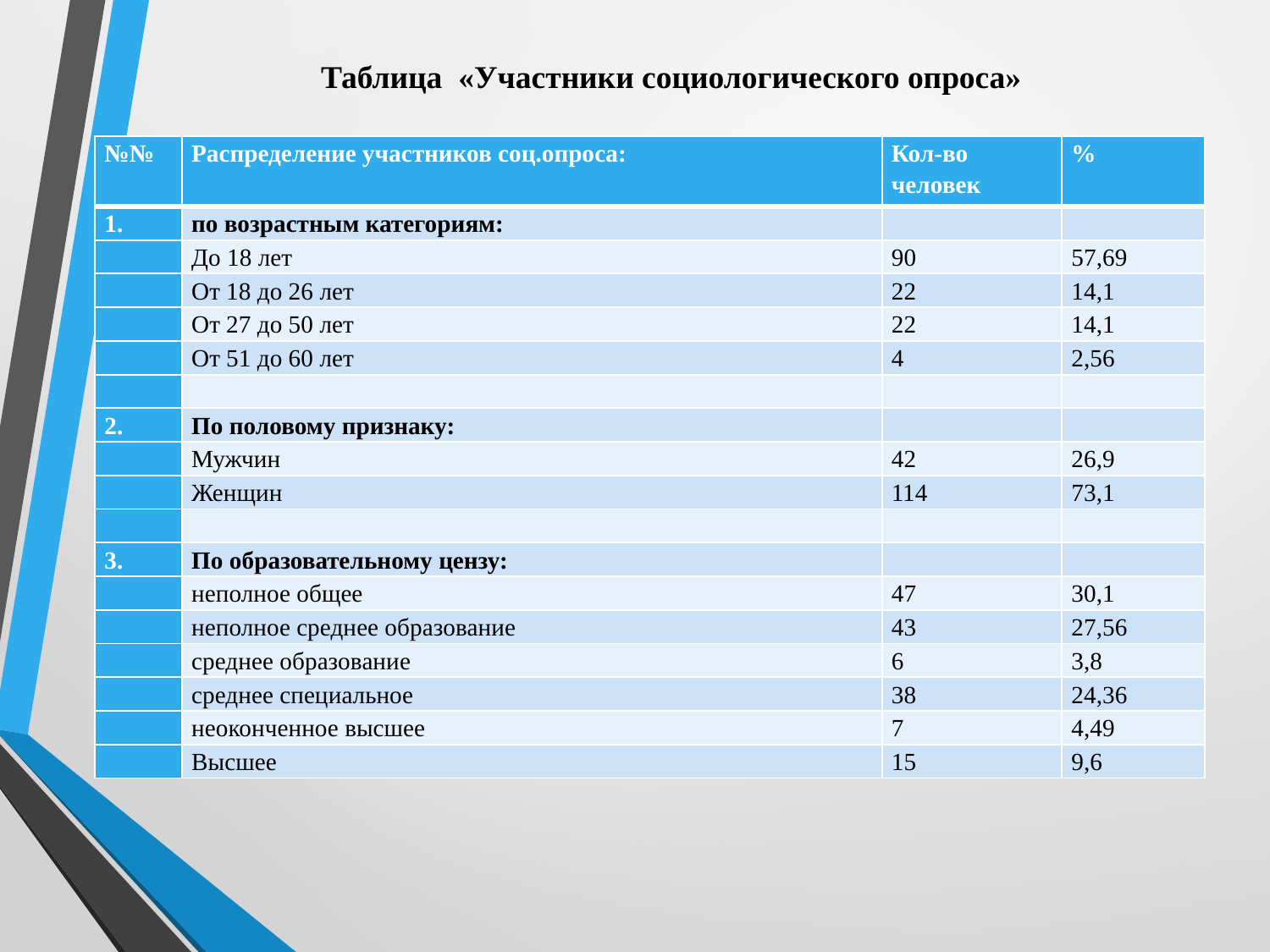

# Таблица  «Участники социологического опроса»
| №№ | Распределение участников соц.опроса: | Кол-во человек | % |
| --- | --- | --- | --- |
| 1. | по возрастным категориям: |  |  |
|  | До 18 лет | 90 | 57,69 |
|  | От 18 до 26 лет | 22 | 14,1 |
|  | От 27 до 50 лет | 22 | 14,1 |
|  | От 51 до 60 лет | 4 | 2,56 |
|  |  |  |  |
| 2. | По половому признаку: |  |  |
|  | Мужчин | 42 | 26,9 |
|  | Женщин | 114 | 73,1 |
|  |  |  |  |
| 3. | По образовательному цензу: |  |  |
|  | неполное общее | 47 | 30,1 |
|  | неполное среднее образование | 43 | 27,56 |
|  | среднее образование | 6 | 3,8 |
|  | среднее специальное | 38 | 24,36 |
|  | неоконченное высшее | 7 | 4,49 |
|  | Высшее | 15 | 9,6 |